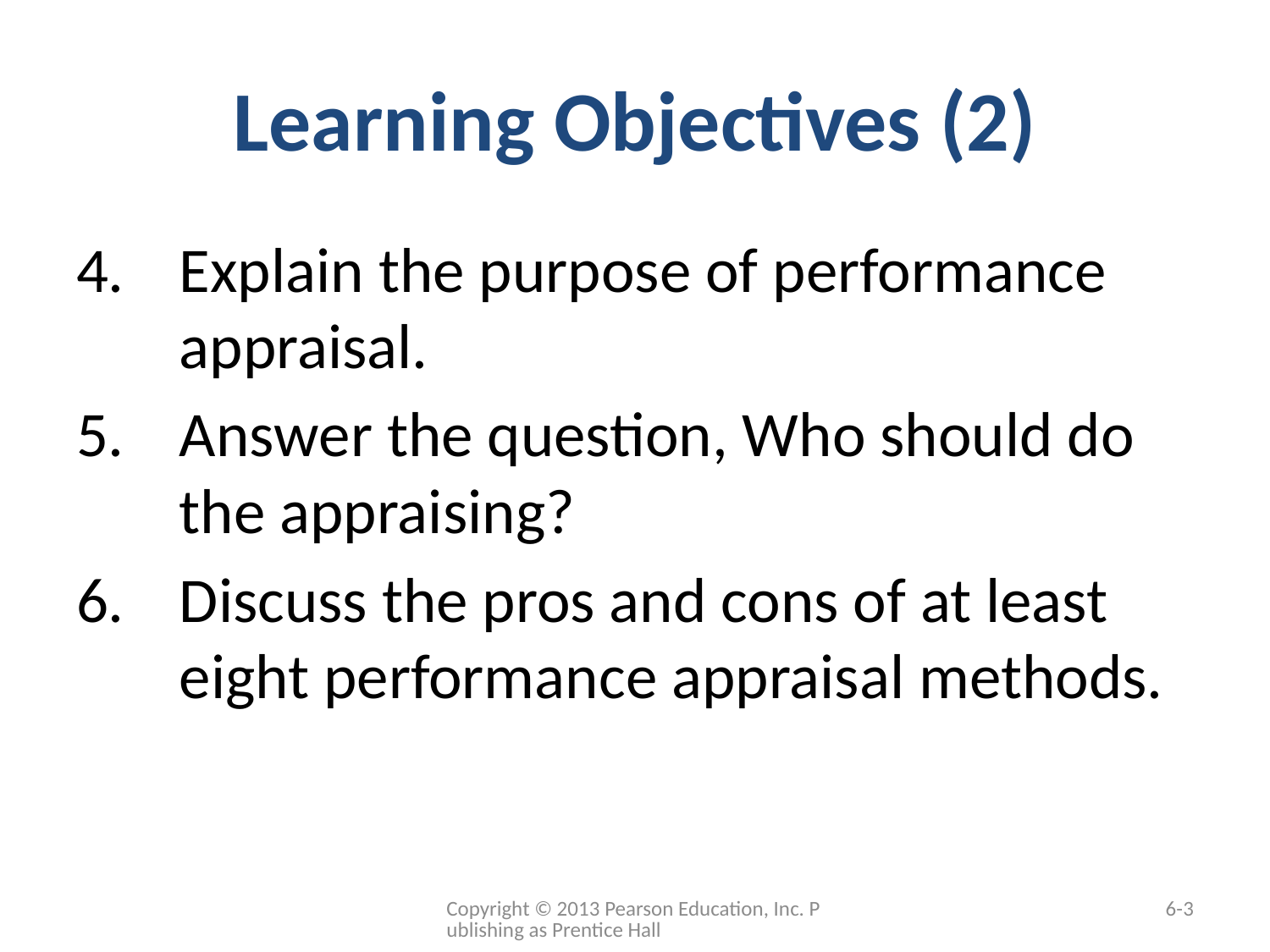

# Learning Objectives (2)
Explain the purpose of performance appraisal.
Answer the question, Who should do the appraising?
Discuss the pros and cons of at least eight performance appraisal methods.
Copyright © 2013 Pearson Education, Inc. Publishing as Prentice Hall
6-3